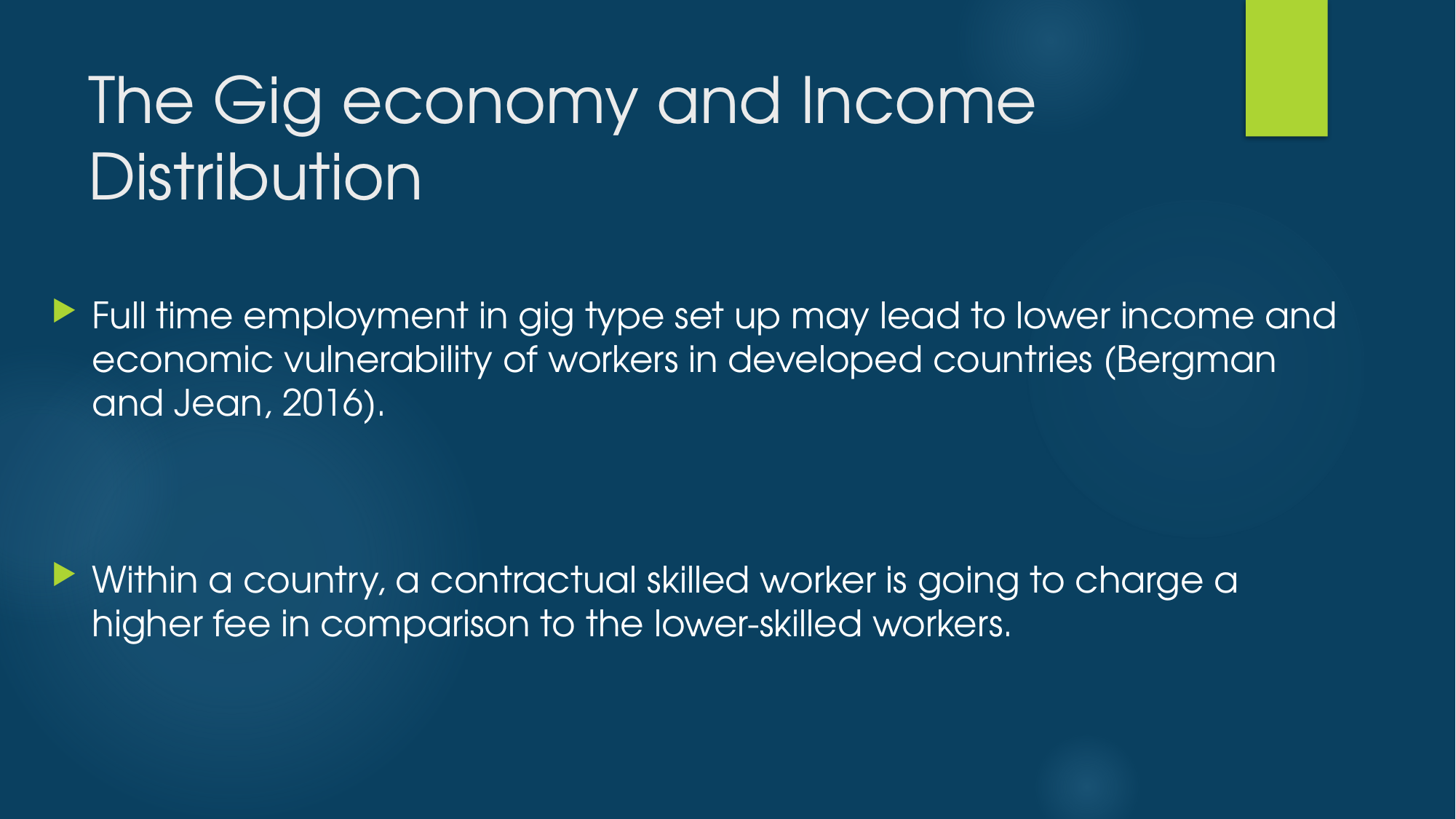

# The Gig economy and Income Distribution
Full time employment in gig type set up may lead to lower income and economic vulnerability of workers in developed countries (Bergman and Jean, 2016).

Within a country, a contractual skilled worker is going to charge a higher fee in comparison to the lower-skilled workers.